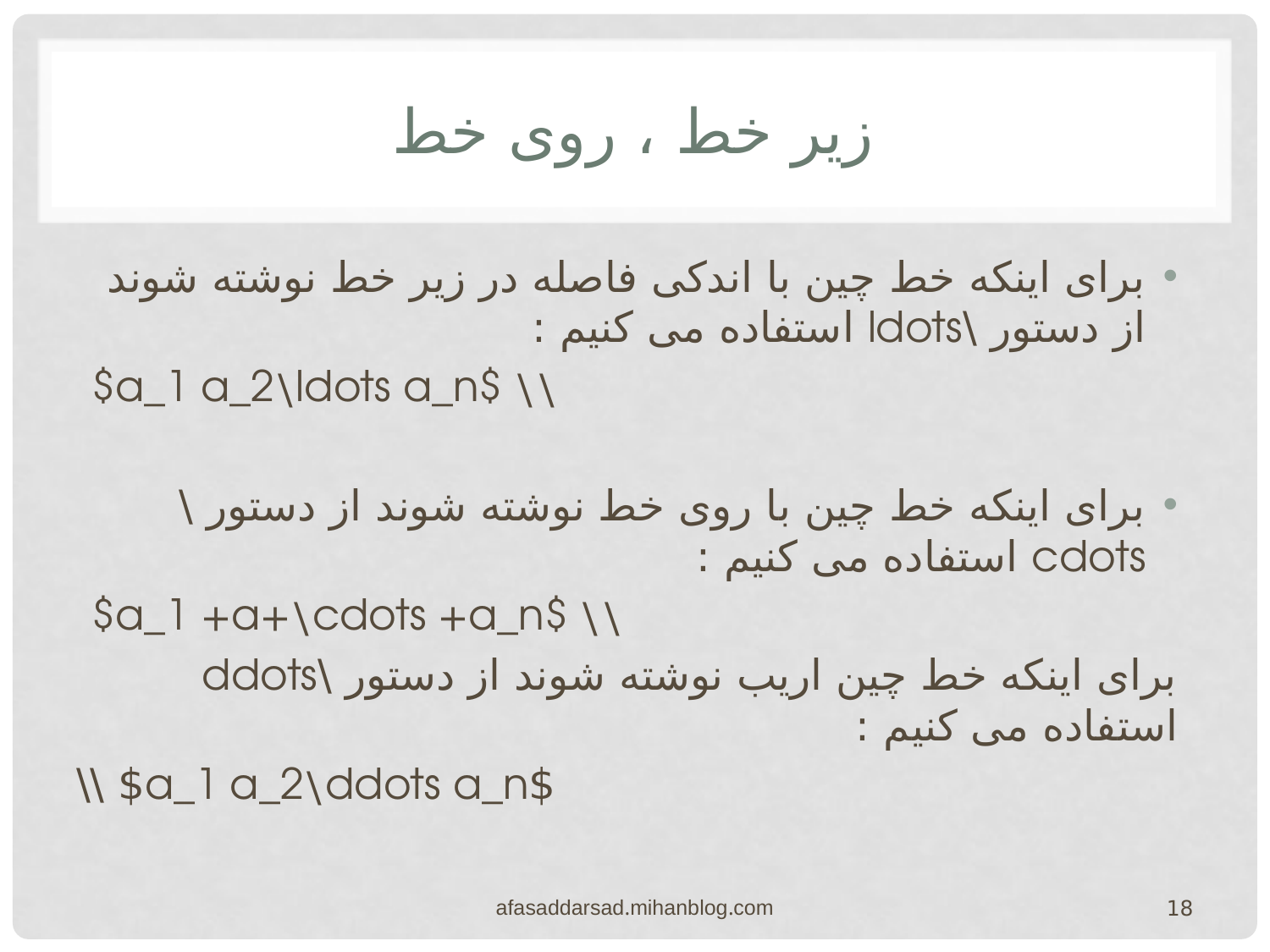

# زیر خط ، روی خط
برای اینکه خط چین با اندکی فاصله در زیر خط نوشته شوند از دستور \ldots استفاده می کنیم :
$a_1 a_2\ldots a_n$ \\

برای اینکه خط چین با روی خط نوشته شوند از دستور \ cdots استفاده می کنیم :
$a_1 +a+\cdots +a_n$ \\
برای اینکه خط چین اریب نوشته شوند از دستور \ddots استفاده می کنیم :
$a_1 a_2\ddots a_n$ \\

afasaddarsad.mihanblog.com
18